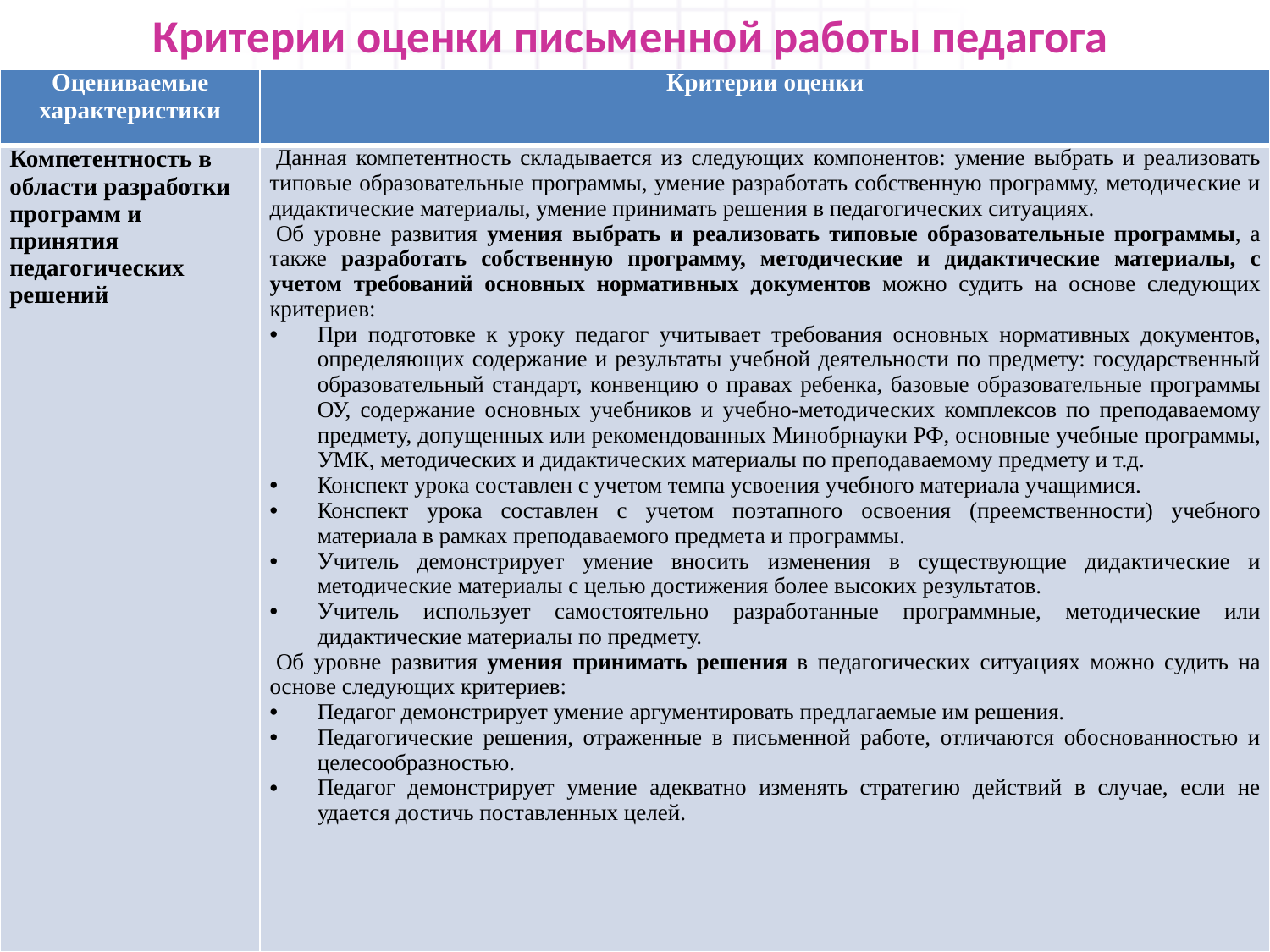

# Критерии оценки письменной работы педагога
| Оцениваемые характеристики | Критерии оценки |
| --- | --- |
| Компетентность в области разработки программ и принятия педагогических решений | Данная компетентность складывается из следующих компонентов: умение выбрать и реализовать типовые образовательные программы, умение разработать собственную программу, методические и дидактические материалы, умение принимать решения в педагогических ситуациях. Об уровне развития умения выбрать и реализовать типовые образовательные программы, а также разработать собственную программу, методические и дидактические материалы, с учетом требований основных нормативных документов можно судить на основе следующих критериев: При подготовке к уроку педагог учитывает требования основных нормативных документов, определяющих содержание и результаты учебной деятельности по предмету: государственный образовательный стандарт, конвенцию о правах ребенка, базовые образовательные программы ОУ, содержание основных учебников и учебно-методических комплексов по преподаваемому предмету, допущенных или рекомендованных Минобрнауки РФ, основные учебные программы, УМК, методических и дидактических материалы по преподаваемому предмету и т.д. Конспект урока составлен с учетом темпа усвоения учебного материала учащимися. Конспект урока составлен с учетом поэтапного освоения (преемственности) учебного материала в рамках преподаваемого предмета и программы. Учитель демонстрирует умение вносить изменения в существующие дидактические и методические материалы с целью достижения более высоких результатов. Учитель использует самостоятельно разработанные программные, методические или дидактические материалы по предмету. Об уровне развития умения принимать решения в педагогических ситуациях можно судить на основе следующих критериев: Педагог демонстрирует умение аргументировать предлагаемые им решения. Педагогические решения, отраженные в письменной работе, отличаются обоснованностью и целесообразностью. Педагог демонстрирует умение адекватно изменять стратегию действий в случае, если не удается достичь поставленных целей. |